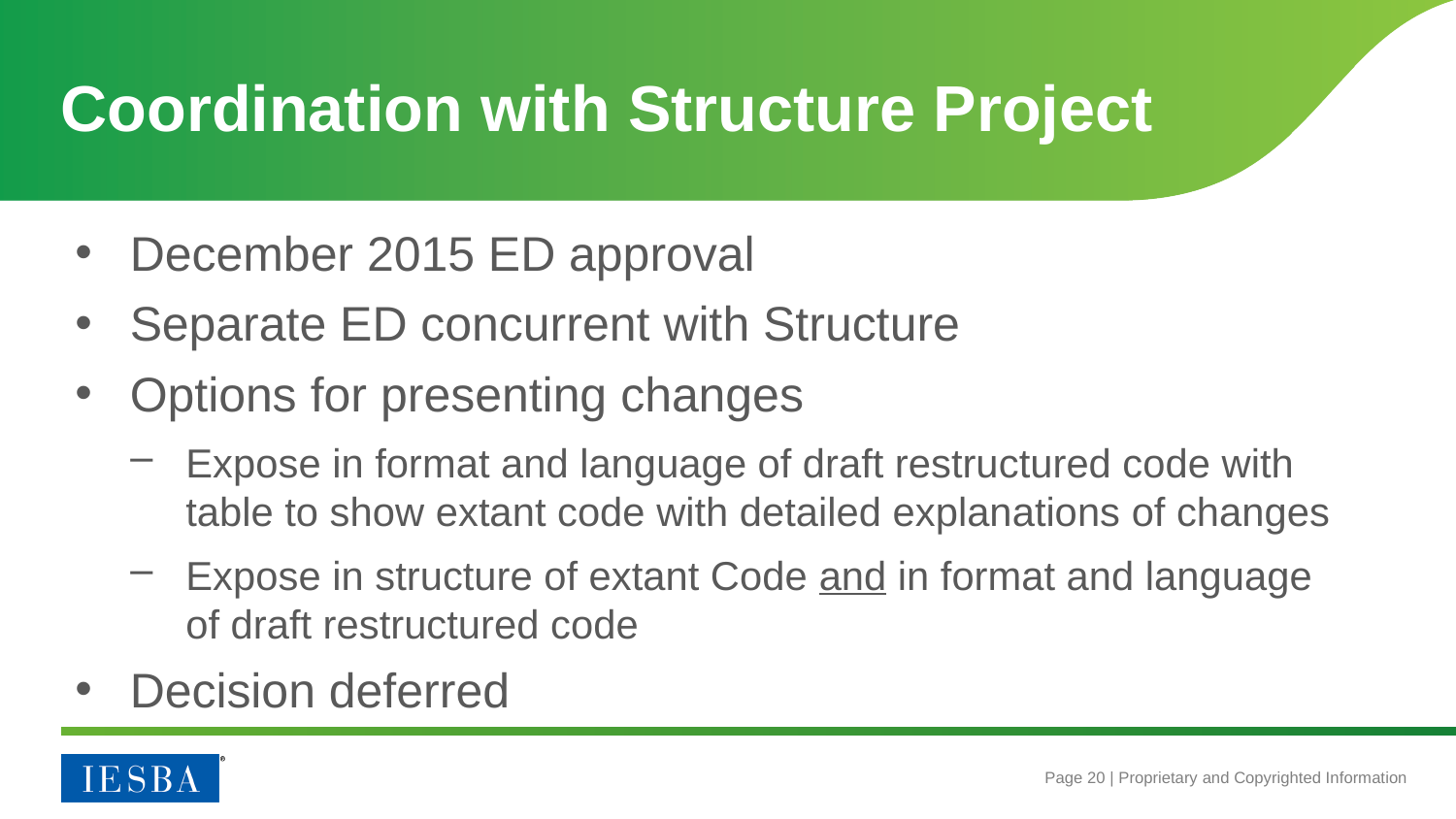

# Coordination with Structure Project
December 2015 ED approval
Separate ED concurrent with Structure
Options for presenting changes
Expose in format and language of draft restructured code with table to show extant code with detailed explanations of changes
Expose in structure of extant Code and in format and language of draft restructured code
Decision deferred